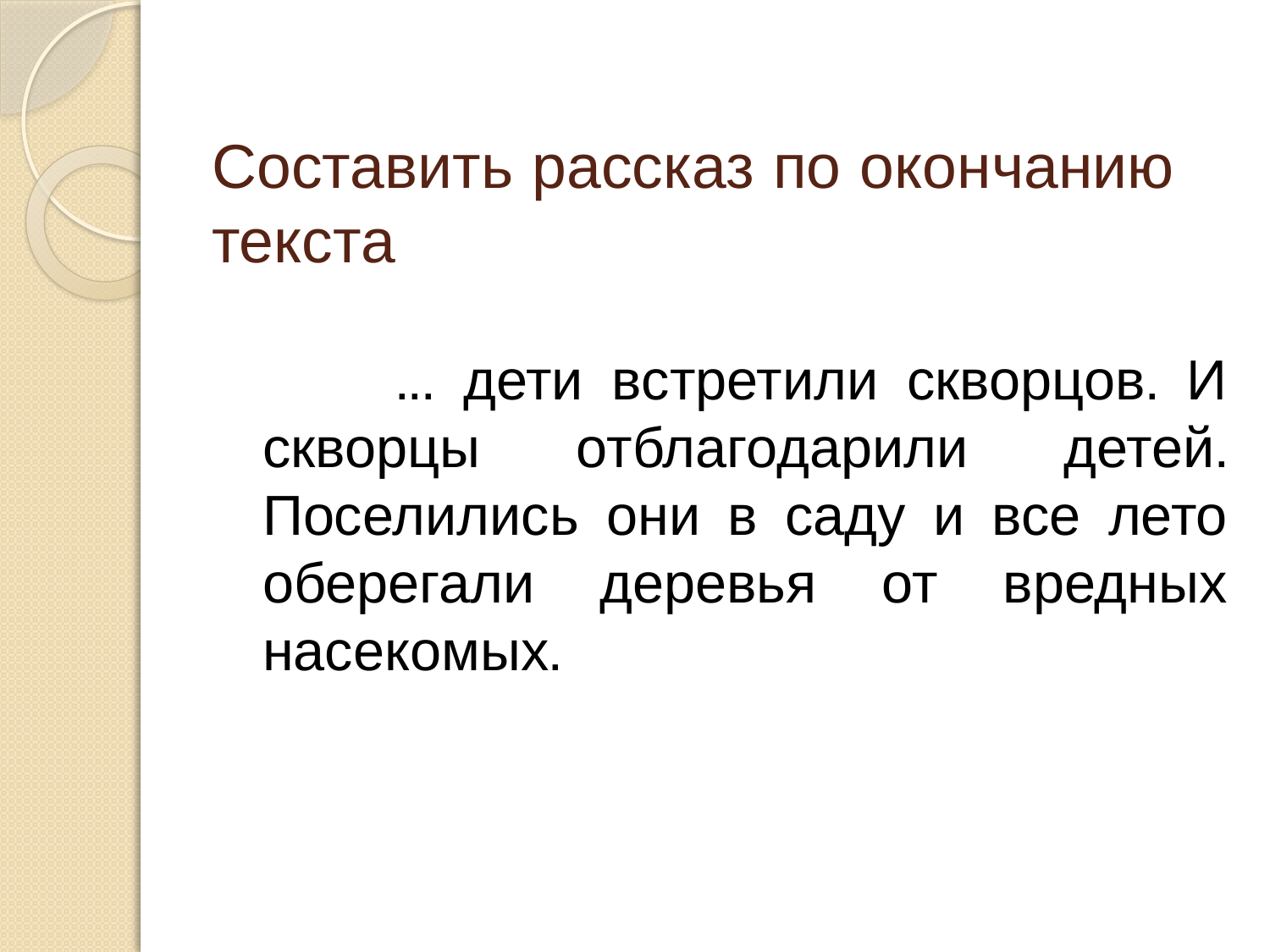

# Составить рассказ по окончанию текста
      ... дети встретили скворцов. И скворцы отблагодарили детей. Поселились они в саду и все лето оберегали деревья от вредных насекомых.